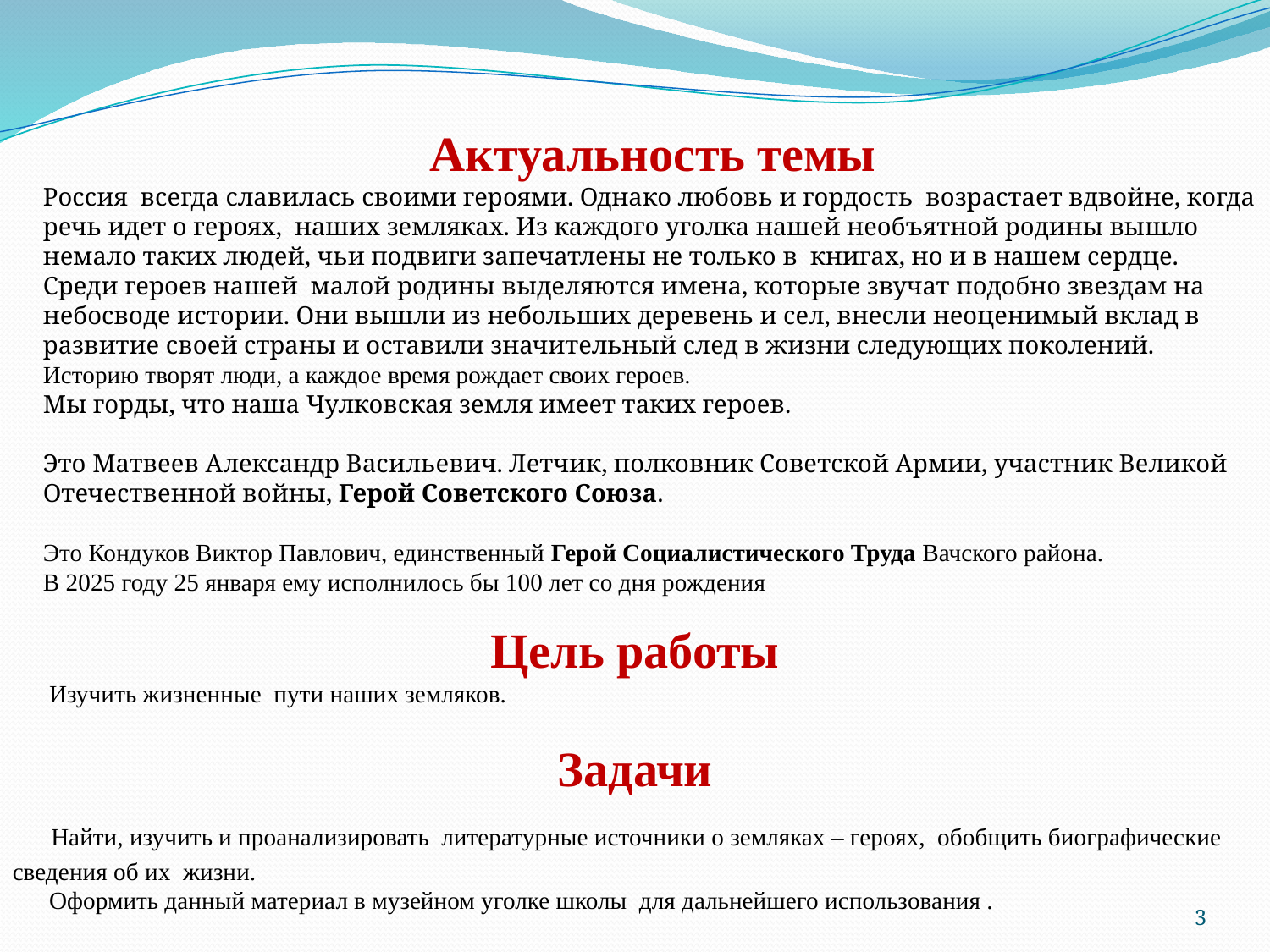

Актуальность темы
Россия  всегда славилась своими героями. Однако любовь и гордость  возрастает вдвойне, когда речь идет о героях,  наших земляках. Из каждого уголка нашей необъятной родины вышло немало таких людей, чьи подвиги запечатлены не только в  книгах, но и в нашем сердце.
Среди героев нашей  малой родины выделяются имена, которые звучат подобно звездам на небосводе истории. Они вышли из небольших деревень и сел, внесли неоценимый вклад в развитие своей страны и оставили значительный след в жизни следующих поколений.
Историю творят люди, а каждое время рождает своих героев.
Мы горды, что наша Чулковская земля имеет таких героев.

Это Матвеев Александр Васильевич. Летчик, полковник Советской Армии, участник Великой Отечественной войны, Герой Советского Союза.

Это Кондуков Виктор Павлович, единственный Герой Социалистического Труда Вачского района.
В 2025 году 25 января ему исполнилось бы 100 лет со дня рождения

Цель работы
      Изучить жизненные  пути наших земляков.

Задачи
   Найти, изучить и проанализировать  литературные источники о земляках – героях,  обобщить биографические сведения об их  жизни.
      Оформить данный материал в музейном уголке школы  для дальнейшего использования .

3